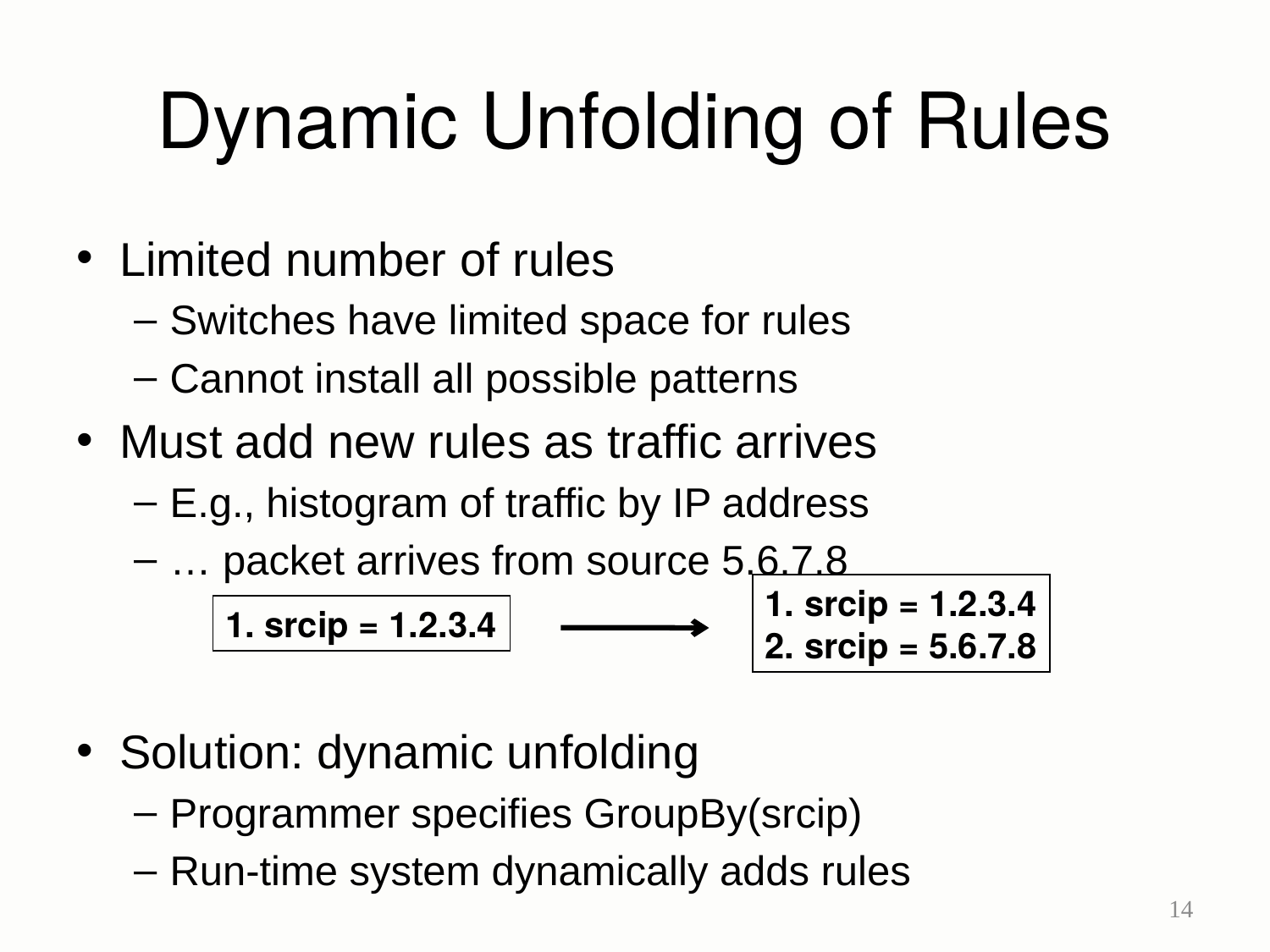

# Dynamic Unfolding of Rules
Limited number of rules
Switches have limited space for rules
Cannot install all possible patterns
Must add new rules as traffic arrives
E.g., histogram of traffic by IP address
… packet arrives from source 5.6.7.8

Solution: dynamic unfolding
Programmer specifies GroupBy(srcip)
Run-time system dynamically adds rules

1. srcip = 1.2.3.4
2. srcip = 5.6.7.8
1. srcip = 1.2.3.4
14